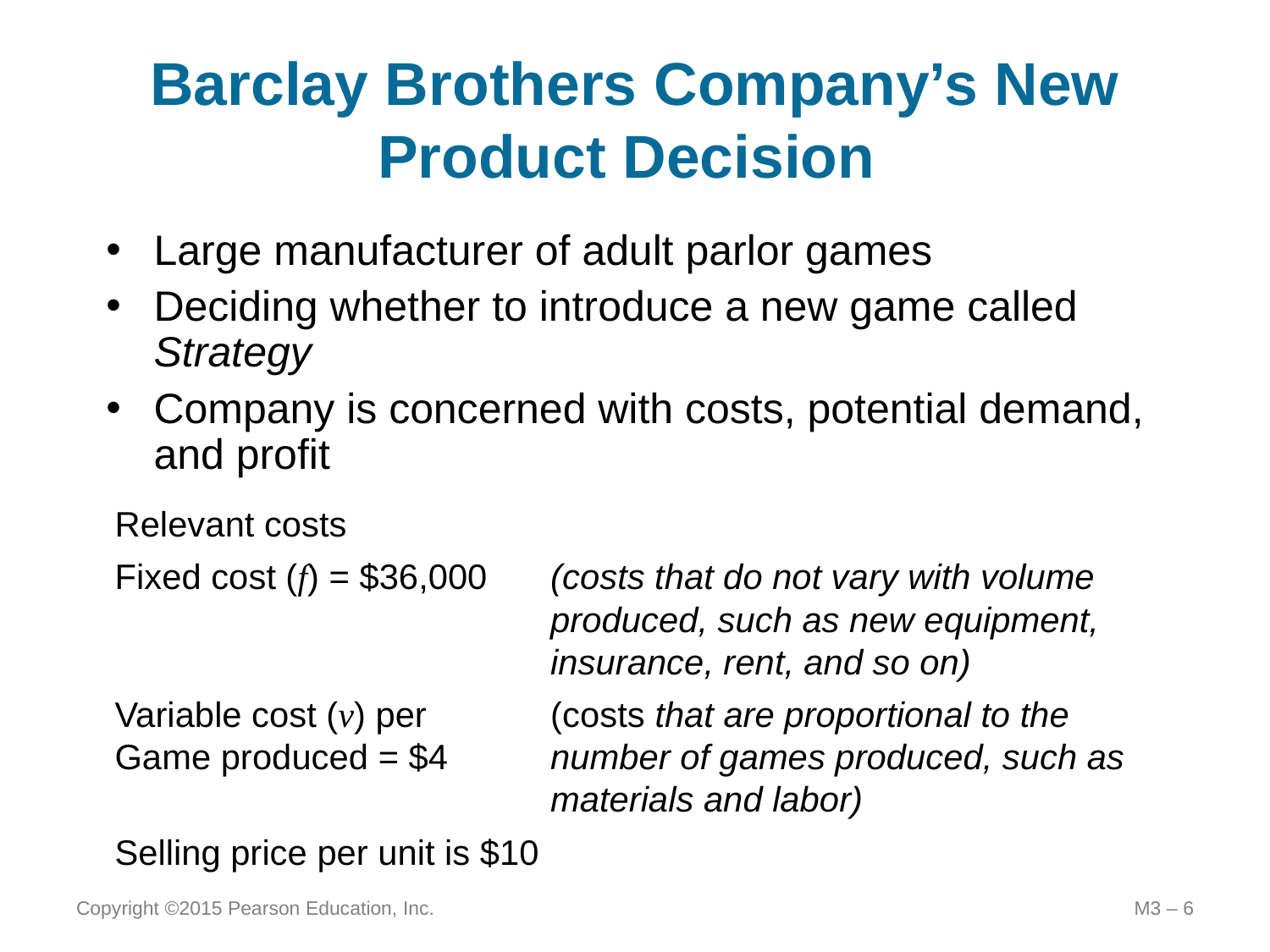

# Barclay Brothers Company’s New Product Decision
Large manufacturer of adult parlor games
Deciding whether to introduce a new game called Strategy
Company is concerned with costs, potential demand, and profit
Relevant costs
Fixed cost (f) = $36,000	(costs that do not vary with volume produced, such as new equipment, insurance, rent, and so on)
Variable cost (v) per	(costs that are proportional to the
Game produced = $4	number of games produced, such as materials and labor)
Selling price per unit is $10
Copyright ©2015 Pearson Education, Inc.
M3 – 6